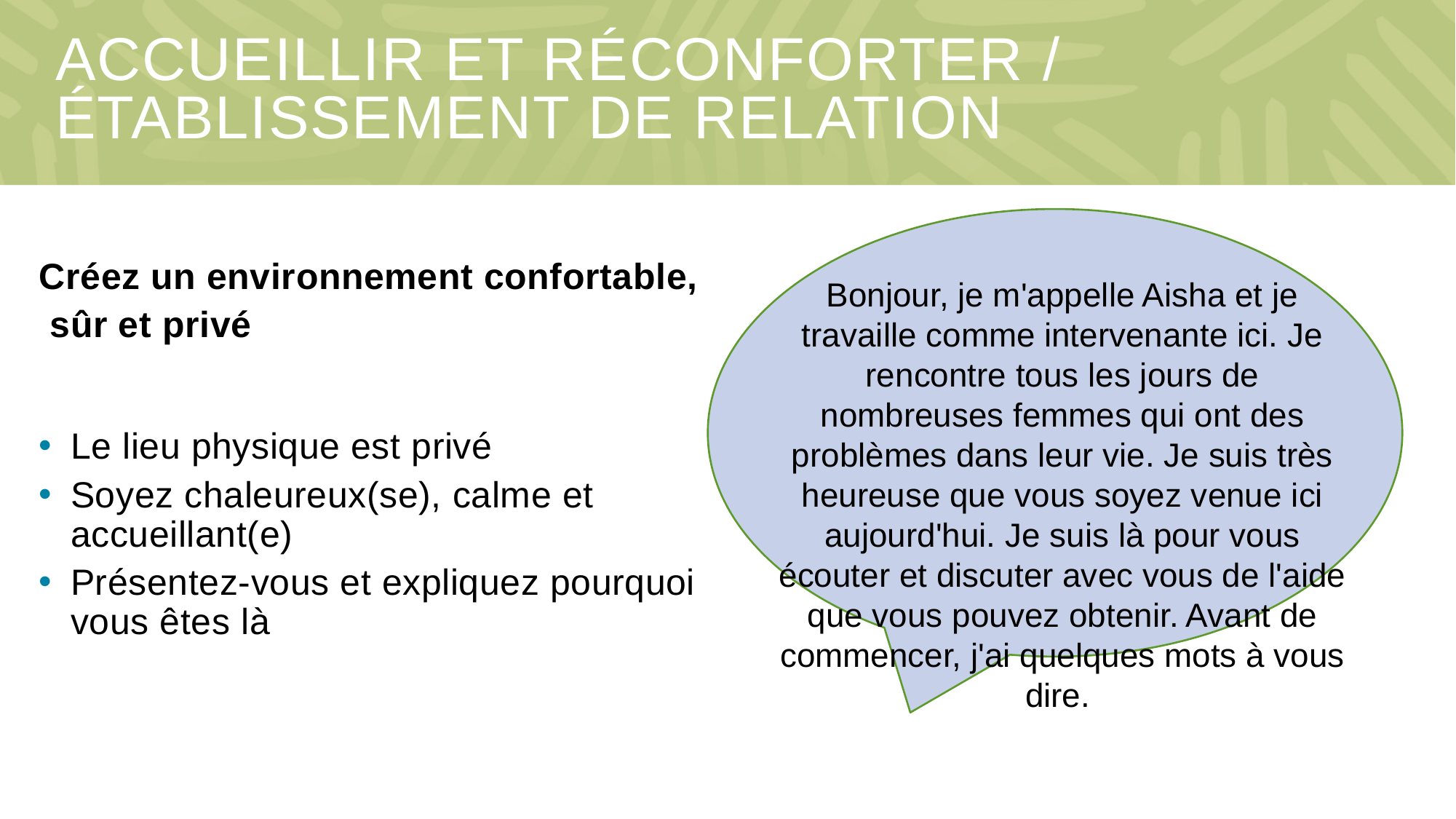

# Accueillir et réconforter / Établissement de relation

Créez un environnement confortable, sûr et privé

Le lieu physique est privé
Soyez chaleureux(se), calme et accueillant(e)
Présentez-vous et expliquez pourquoi vous êtes là
Bonjour, je m'appelle Aisha et je travaille comme intervenante ici. Je rencontre tous les jours de nombreuses femmes qui ont des problèmes dans leur vie. Je suis très heureuse que vous soyez venue ici aujourd'hui. Je suis là pour vous écouter et discuter avec vous de l'aide que vous pouvez obtenir. Avant de commencer, j'ai quelques mots à vous dire.